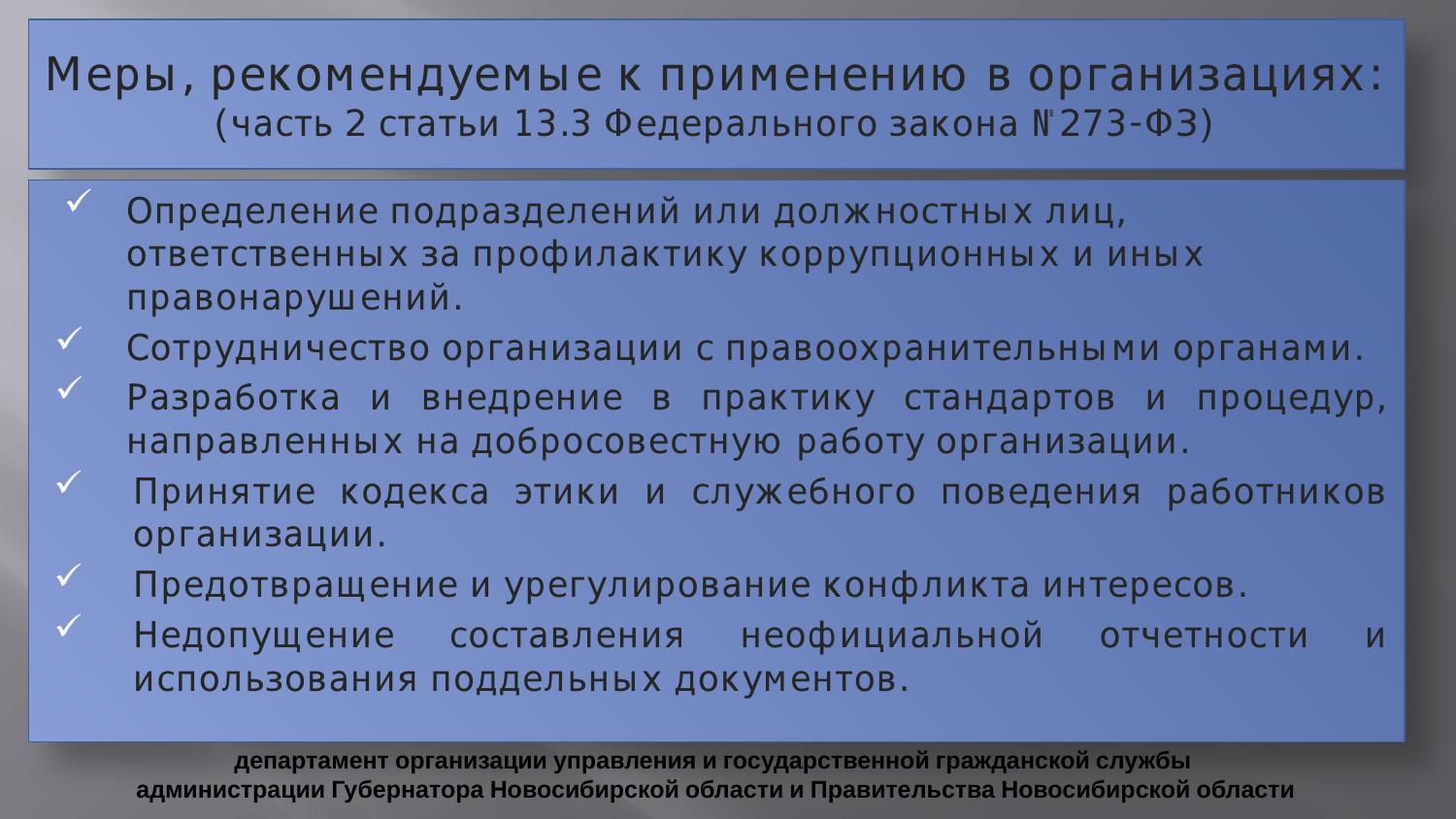

# Меры, рекомендуемые к применению в организациях: (часть 2 статьи 13.3 Федерального закона №273-ФЗ)
Определение подразделений или должностных лиц, ответственных за профилактику коррупционных и иных правонарушений.
Сотрудничество организации с правоохранительными органами.
Разработка и внедрение в практику стандартов и процедур, направленных на добросовестную работу организации.
Принятие кодекса этики и служебного поведения работников организации.
Предотвращение и урегулирование конфликта интересов.
Недопущение составления неофициальной отчетности и использования поддельных документов.
департамент организации управления и государственной гражданской службы
администрации Губернатора Новосибирской области и Правительства Новосибирской области